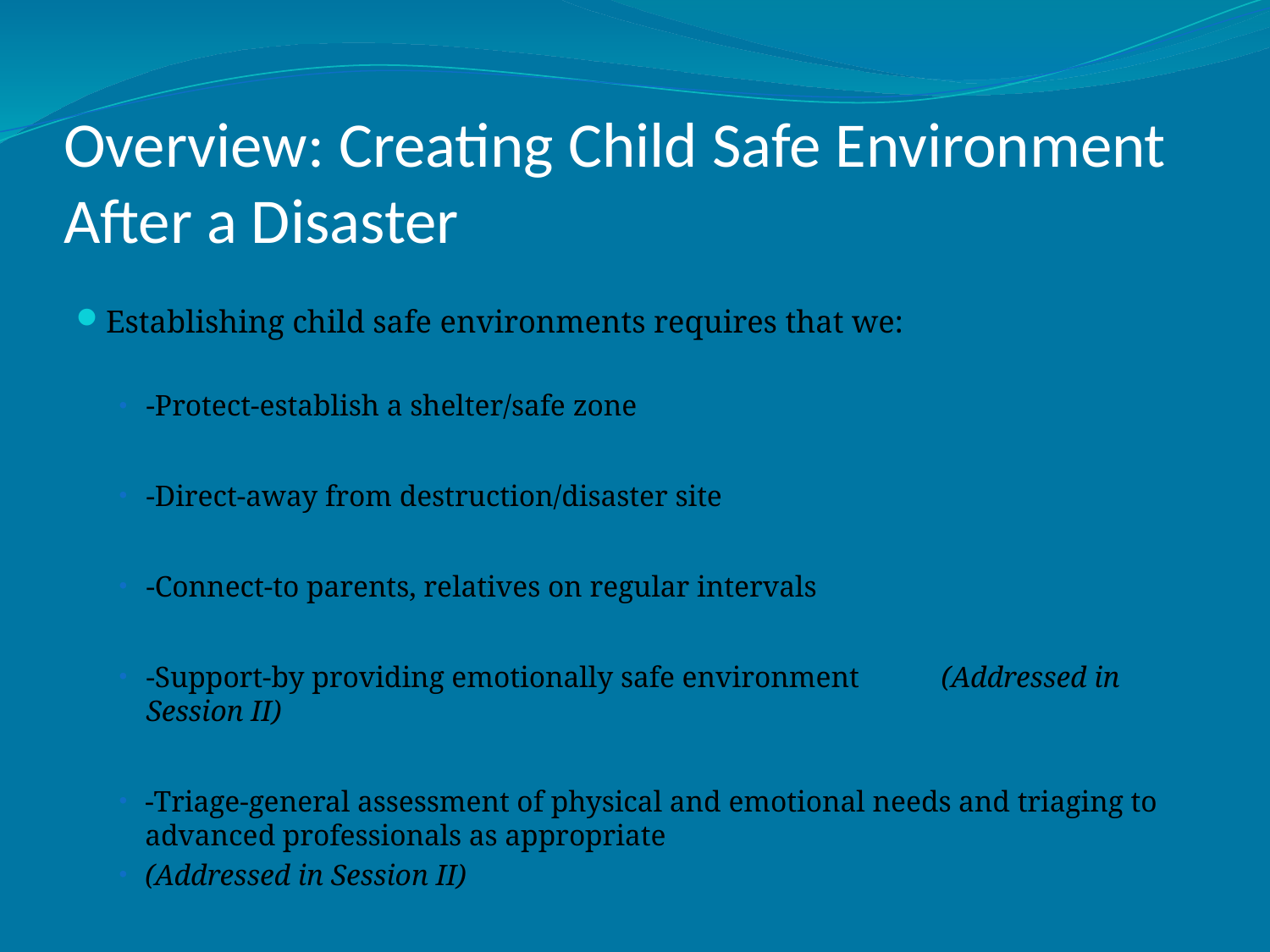

# Overview: Creating Child Safe Environment After a Disaster
Establishing child safe environments requires that we:

-Protect-establish a shelter/safe zone

-Direct-away from destruction/disaster site

-Connect-to parents, relatives on regular intervals

-Support-by providing emotionally safe environment           (Addressed in Session II)

-Triage-general assessment of physical and emotional needs and triaging to advanced professionals as appropriate
(Addressed in Session II)